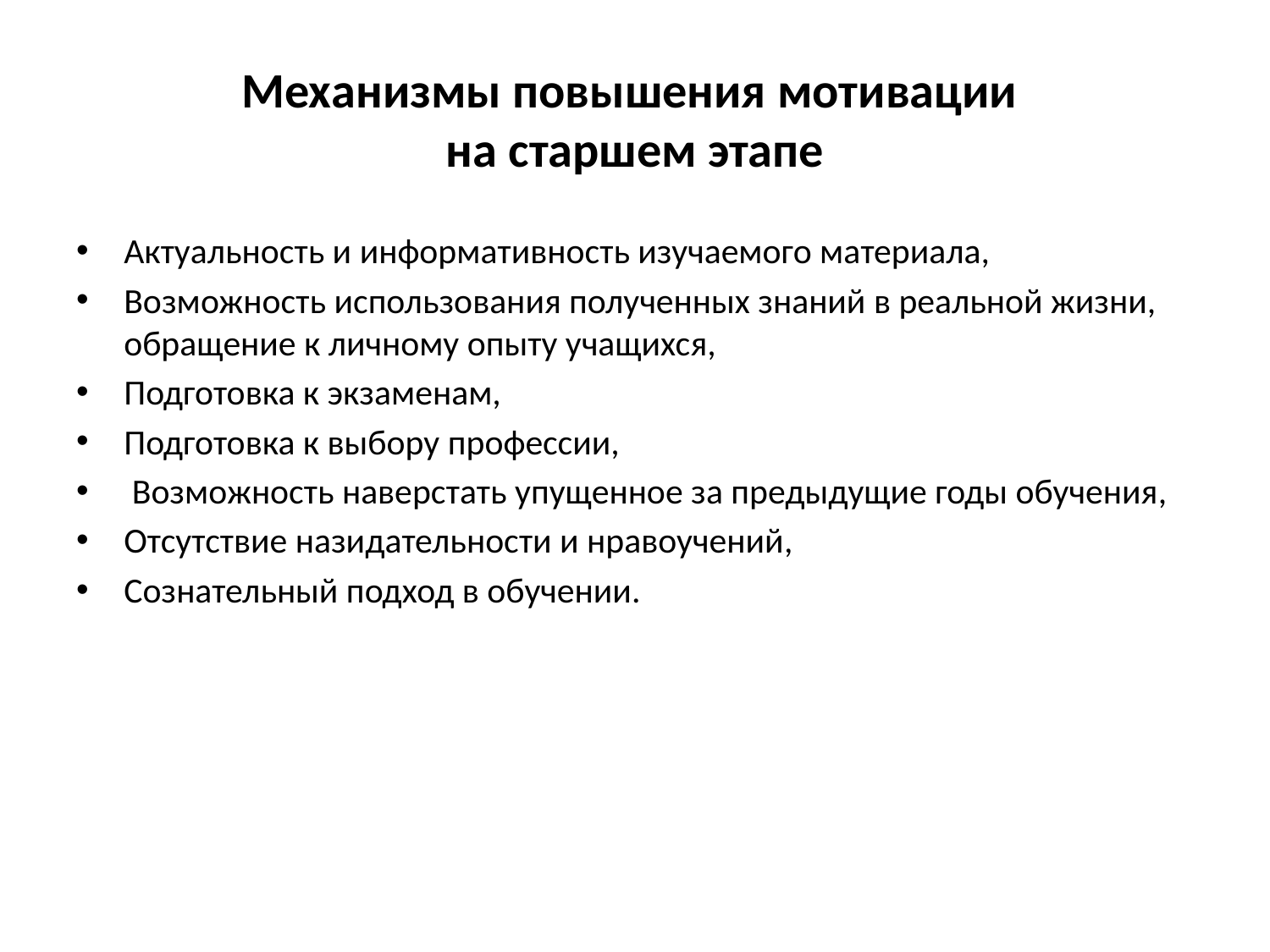

# Механизмы повышения мотивации на старшем этапе
Актуальность и информативность изучаемого материала,
Возможность использования полученных знаний в реальной жизни, обращение к личному опыту учащихся,
Подготовка к экзаменам,
Подготовка к выбору профессии,
 Возможность наверстать упущенное за предыдущие годы обучения,
Отсутствие назидательности и нравоучений,
Сознательный подход в обучении.